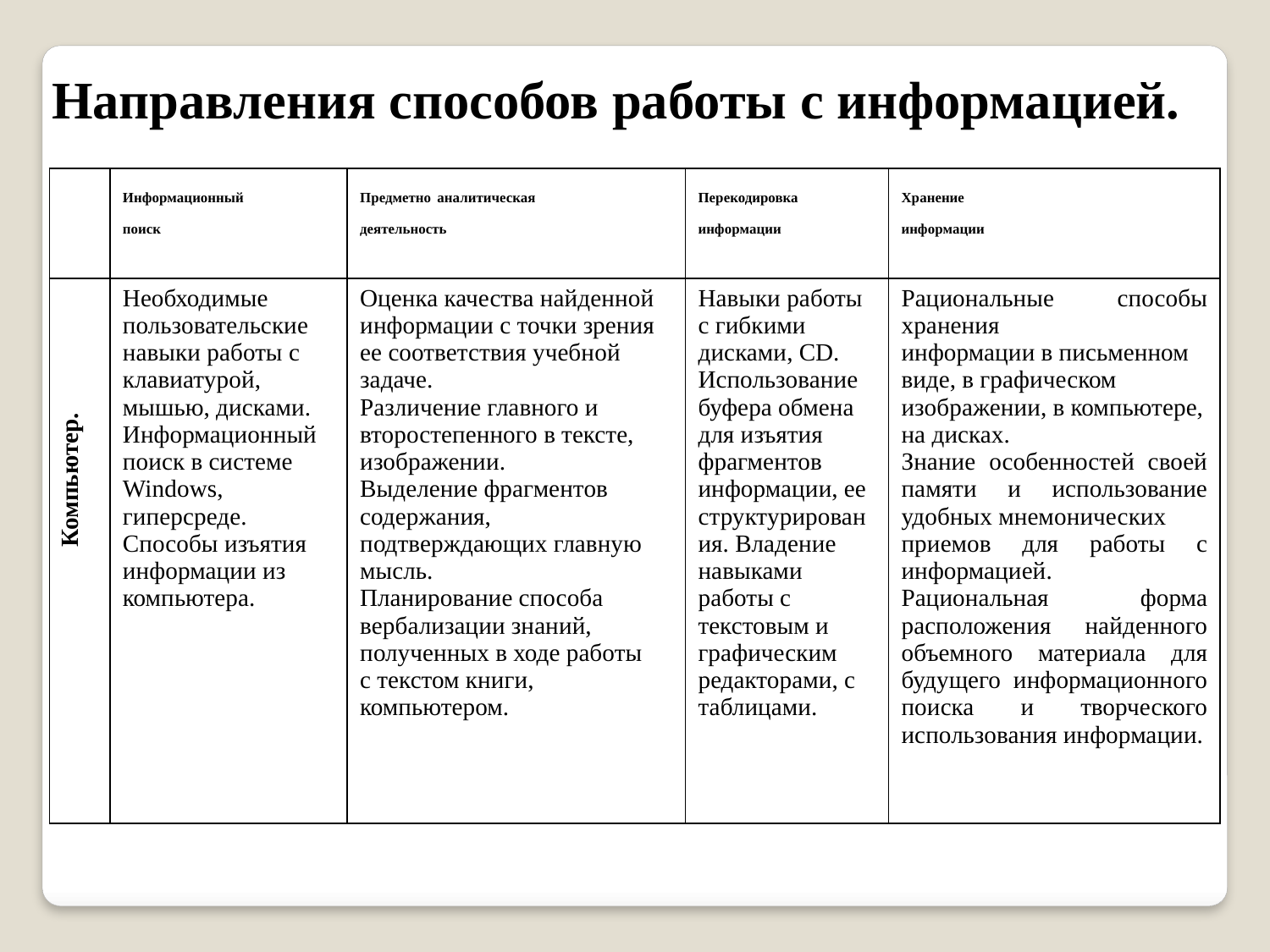

Направления способов работы с информацией.
|  | Информационный поиск | Предметно аналитическая деятельность | Перекодировка информации | Хранение информации |
| --- | --- | --- | --- | --- |
| Компьютер. | Необходимые пользовательские навыки работы с клавиатурой, мышью, дисками. Информационный поиск в системе Windows, гиперсреде. Способы изъятия информации из компьютера. | Оценка качества найденной информации с точки зрения ее соответствия учебной задаче. Различение главного и второстепенного в тексте, изображении. Выделение фрагментов содержания, подтверждающих главную мысль. Планирование способа вербализации знаний, полученных в ходе работы с текстом книги, компьютером. | Навыки работы с гибкими дисками, CD. Использование буфера обмена для изъятия фрагментов информации, ее структурирования. Владение навыками работы с текстовым и графическим редакторами, с таблицами. | Рациональные способы хранения информации в письменном виде, в графическом изображении, в компьютере, на дисках. Знание особенностей своей памяти и использование удобных мнемонических приемов для работы с информацией. Рациональная форма расположения найденного объемного материала для будущего информационного поиска и творческого использования информации. |